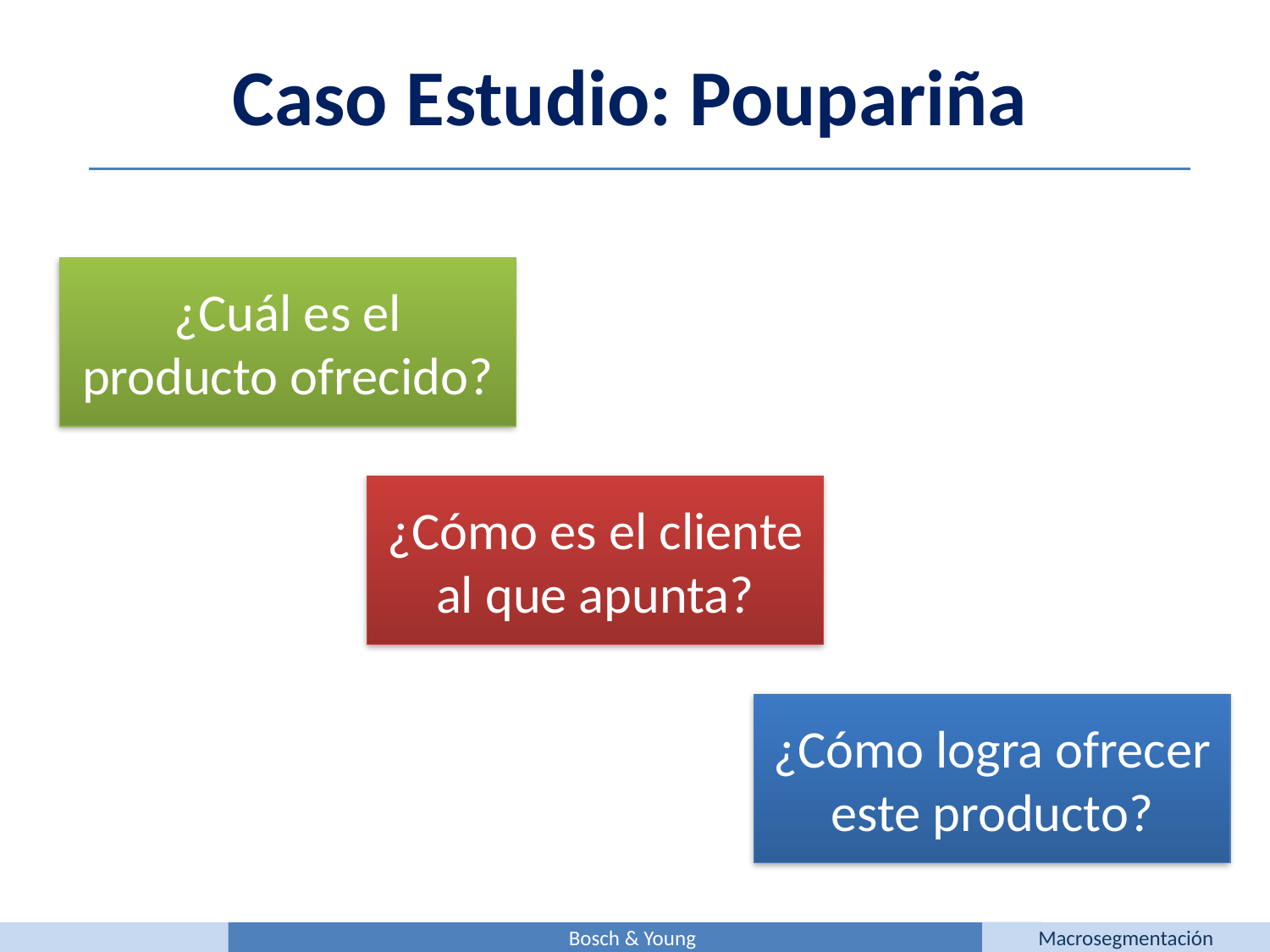

Caso Estudio: Poupariña
¿Cuál es el producto ofrecido?
¿Cómo es el cliente al que apunta?
¿Cómo logra ofrecer este producto?

Bosch & Young
Macrosegmentación